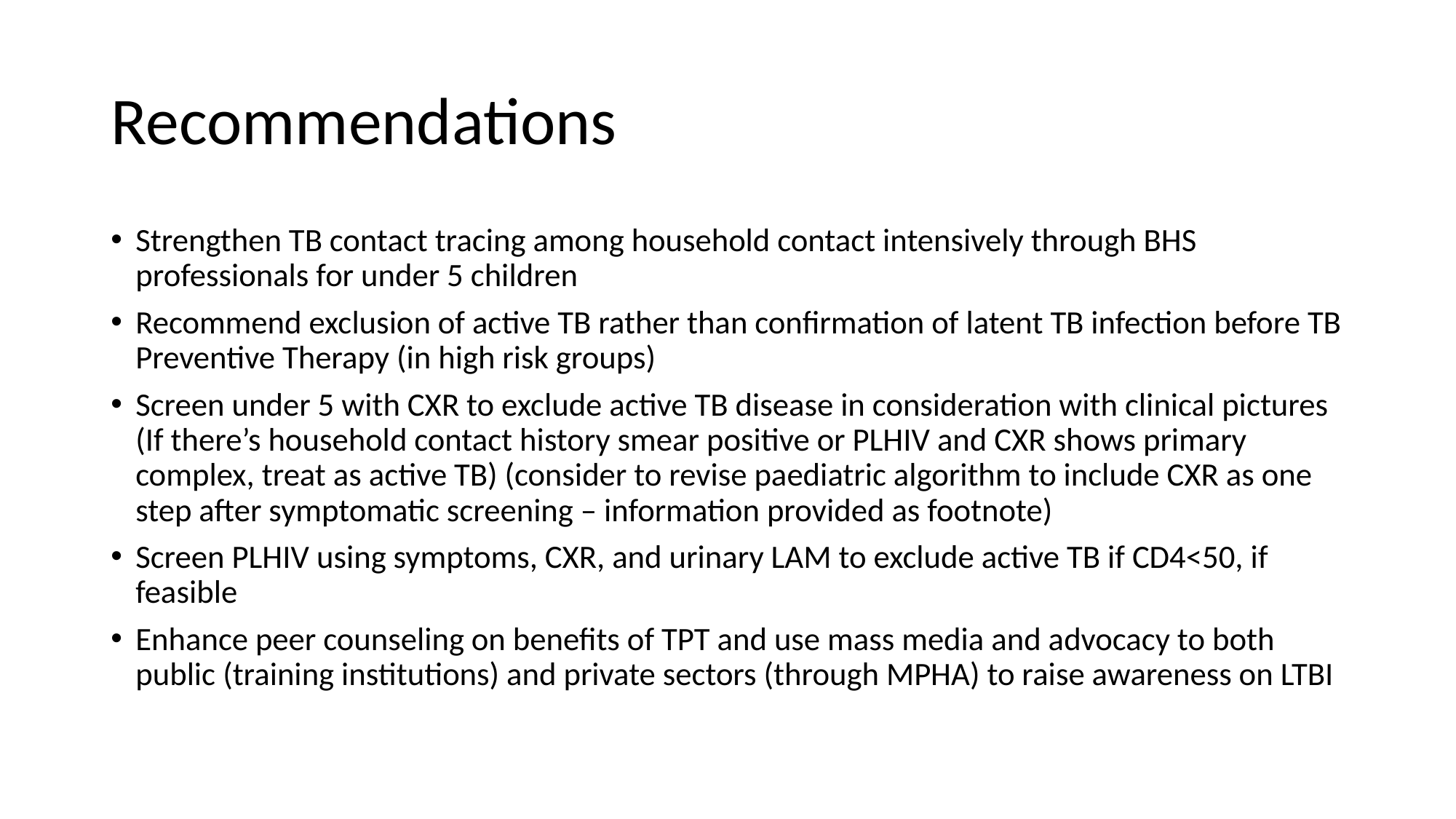

# Recommendations
Strengthen TB contact tracing among household contact intensively through BHS professionals for under 5 children
Recommend exclusion of active TB rather than confirmation of latent TB infection before TB Preventive Therapy (in high risk groups)
Screen under 5 with CXR to exclude active TB disease in consideration with clinical pictures (If there’s household contact history smear positive or PLHIV and CXR shows primary complex, treat as active TB) (consider to revise paediatric algorithm to include CXR as one step after symptomatic screening – information provided as footnote)
Screen PLHIV using symptoms, CXR, and urinary LAM to exclude active TB if CD4<50, if feasible
Enhance peer counseling on benefits of TPT and use mass media and advocacy to both public (training institutions) and private sectors (through MPHA) to raise awareness on LTBI